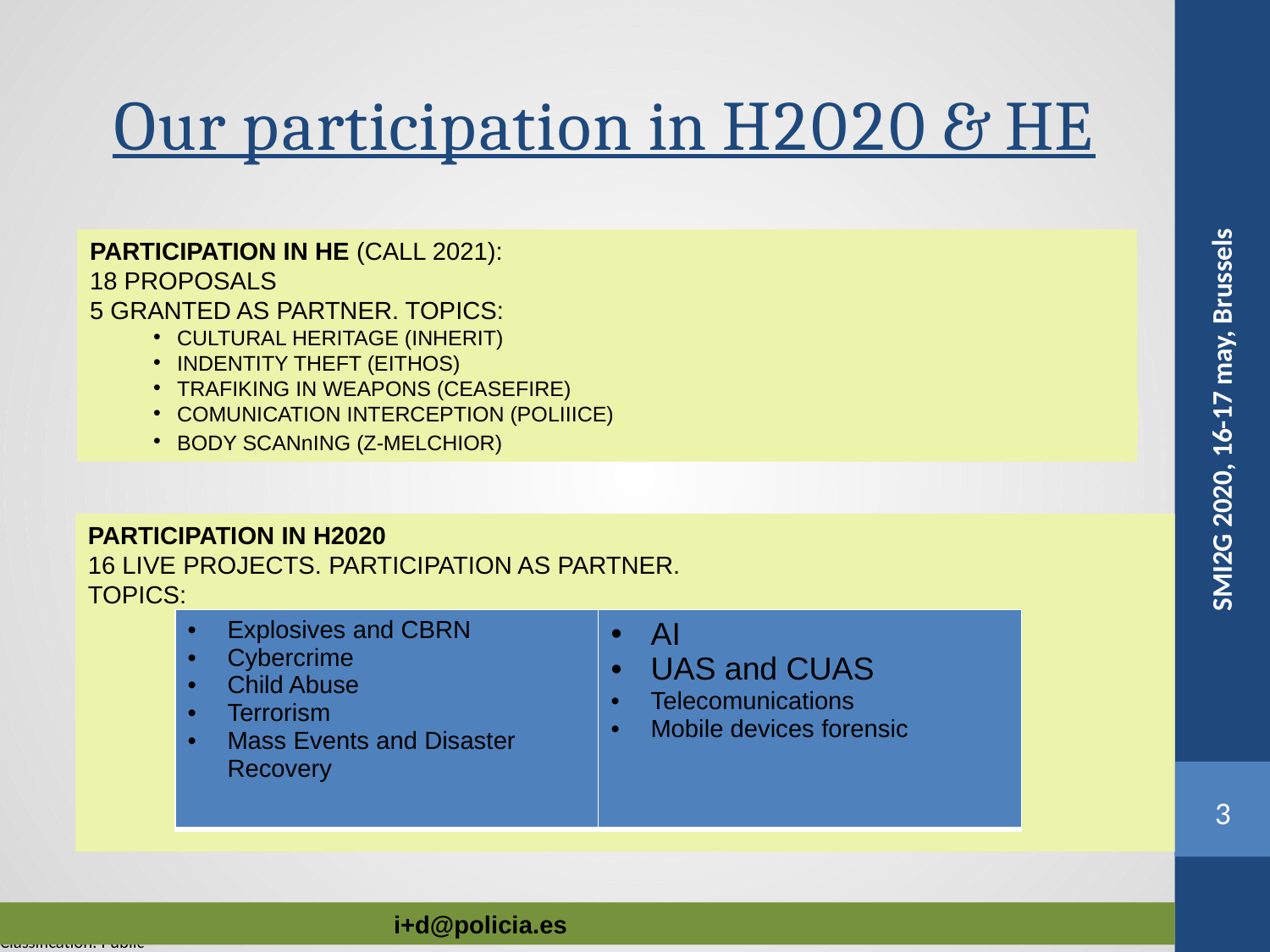

# Our participation in H2020 & HE
PARTICIPATION IN HE (CALL 2021):
18 PROPOSALS
5 GRANTED AS PARTNER. TOPICS:
CULTURAL HERITAGE (INHERIT)
INDENTITY THEFT (EITHOS)
TRAFIKING IN WEAPONS (CEASEFIRE)
COMUNICATION INTERCEPTION (POLIIICE)
BODY SCANnING (Z-MELCHIOR)

SMI2G 2020, 16-17 may, Brussels
PARTICIPATION IN H2020
16 LIVE PROJECTS. PARTICIPATION AS PARTNER.
TOPICS:

| Explosives and CBRN Cybercrime Child Abuse Terrorism Mass Events and Disaster Recovery | AI UAS and CUAS Telecomunications Mobile devices forensic |
| --- | --- |
3
			i+d@policia.es